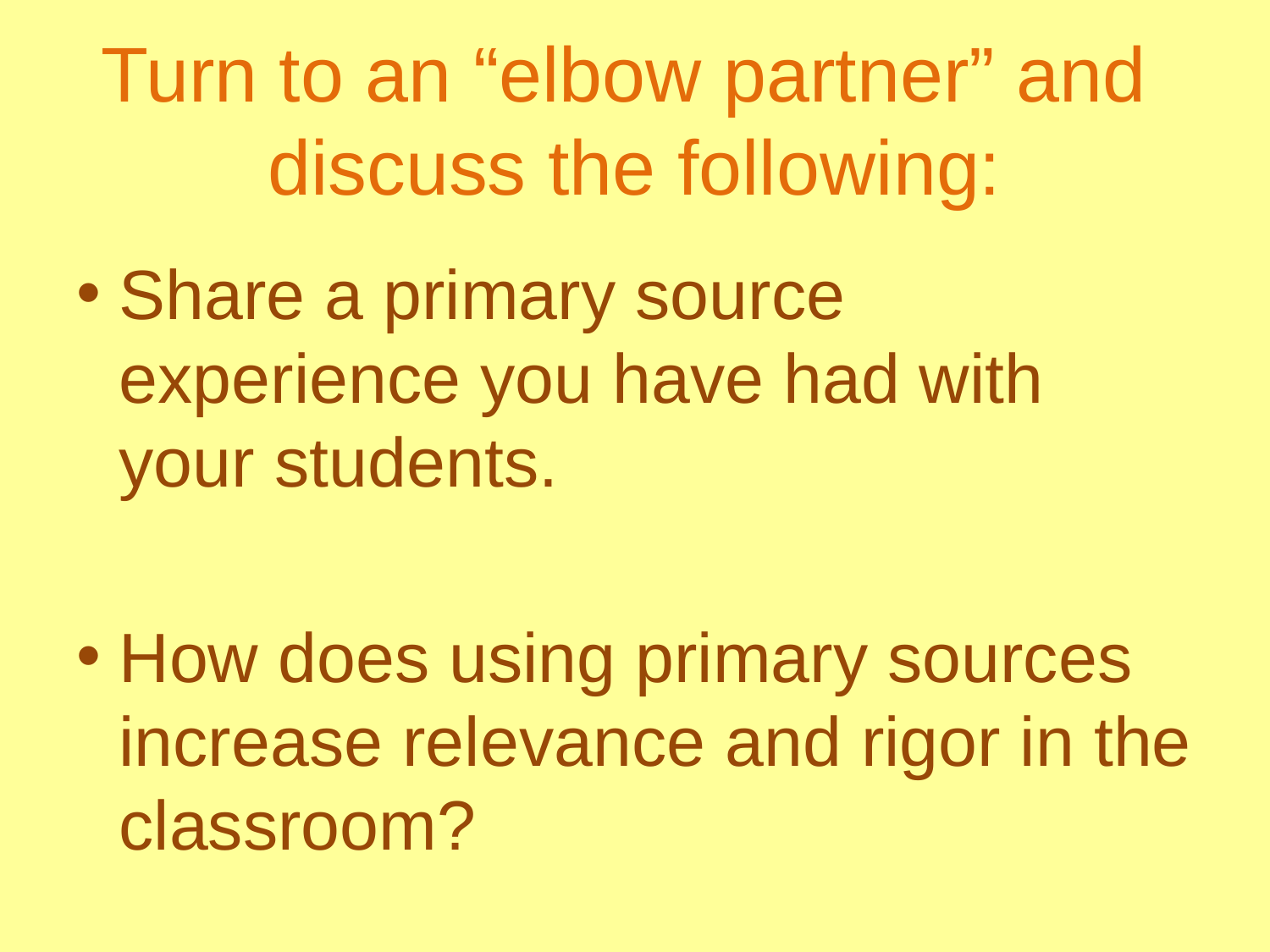

# Turn to an “elbow partner” and discuss the following:
Share a primary source experience you have had with your students.

How does using primary sources increase relevance and rigor in the classroom?